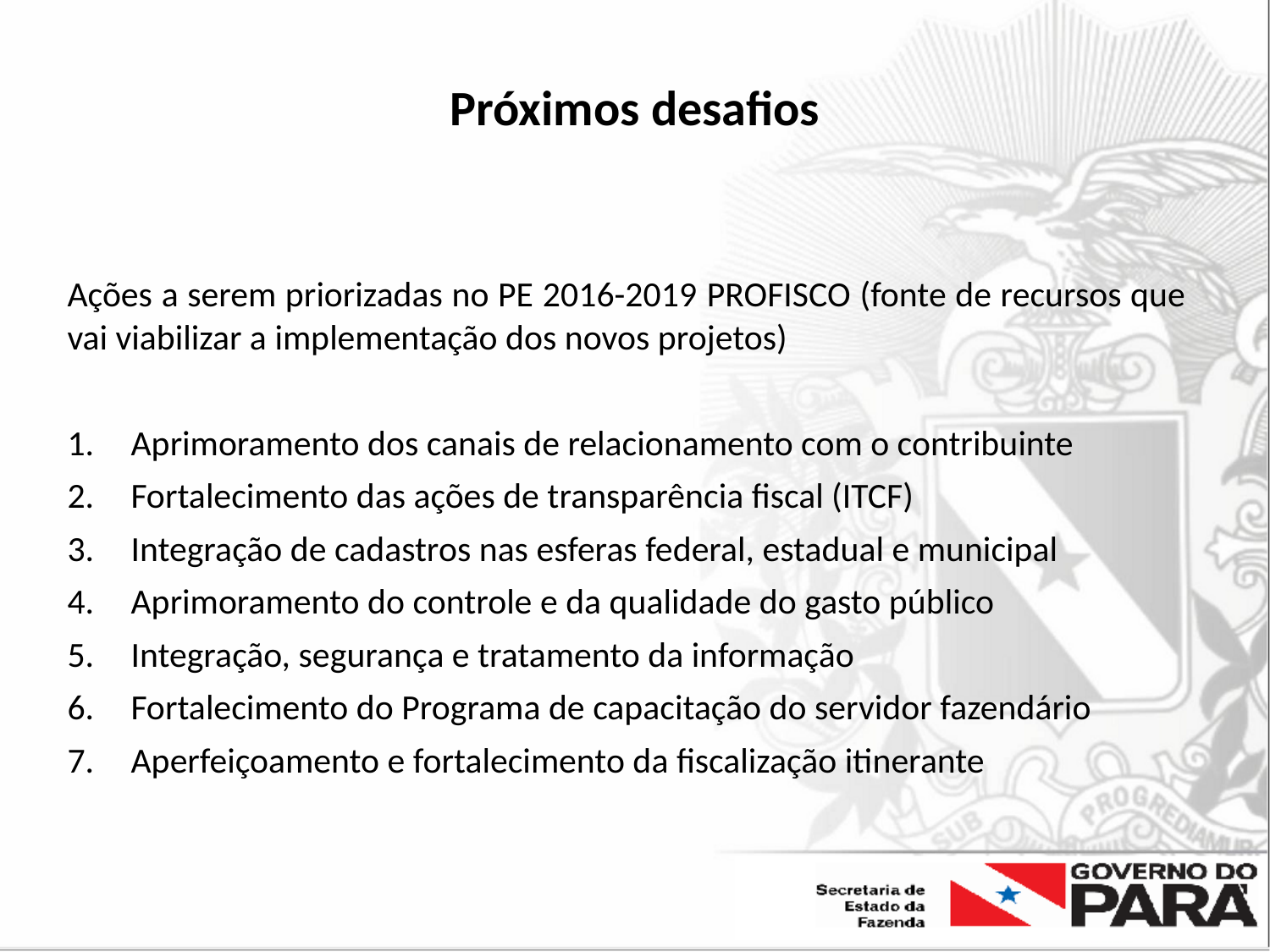

# Próximos desafios
Ações a serem priorizadas no PE 2016-2019 PROFISCO (fonte de recursos que vai viabilizar a implementação dos novos projetos)

Aprimoramento dos canais de relacionamento com o contribuinte
Fortalecimento das ações de transparência fiscal (ITCF)
Integração de cadastros nas esferas federal, estadual e municipal
Aprimoramento do controle e da qualidade do gasto público
Integração, segurança e tratamento da informação
Fortalecimento do Programa de capacitação do servidor fazendário
Aperfeiçoamento e fortalecimento da fiscalização itinerante